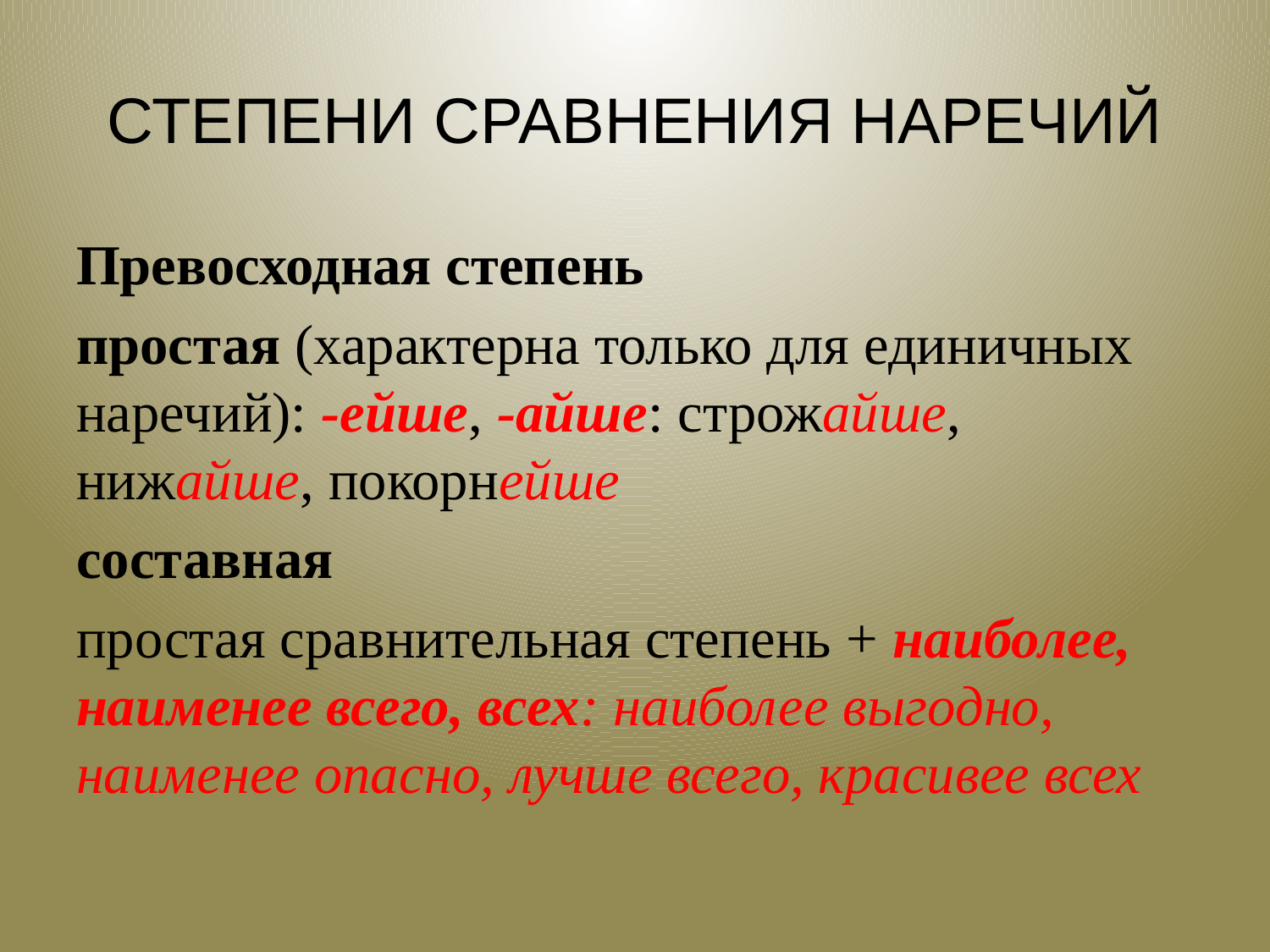

# СТЕПЕНИ СРАВНЕНИЯ НАРЕЧИЙ
Превосходная степень
простая (характерна только для единичных наречий): -ейше, -айше: строжайше, нижайше, покорнейше
составная
простая сравнительная степень + наиболее, наименее всего, всех: наиболее выгодно, наименее опасно, лучше всего, красивее всех